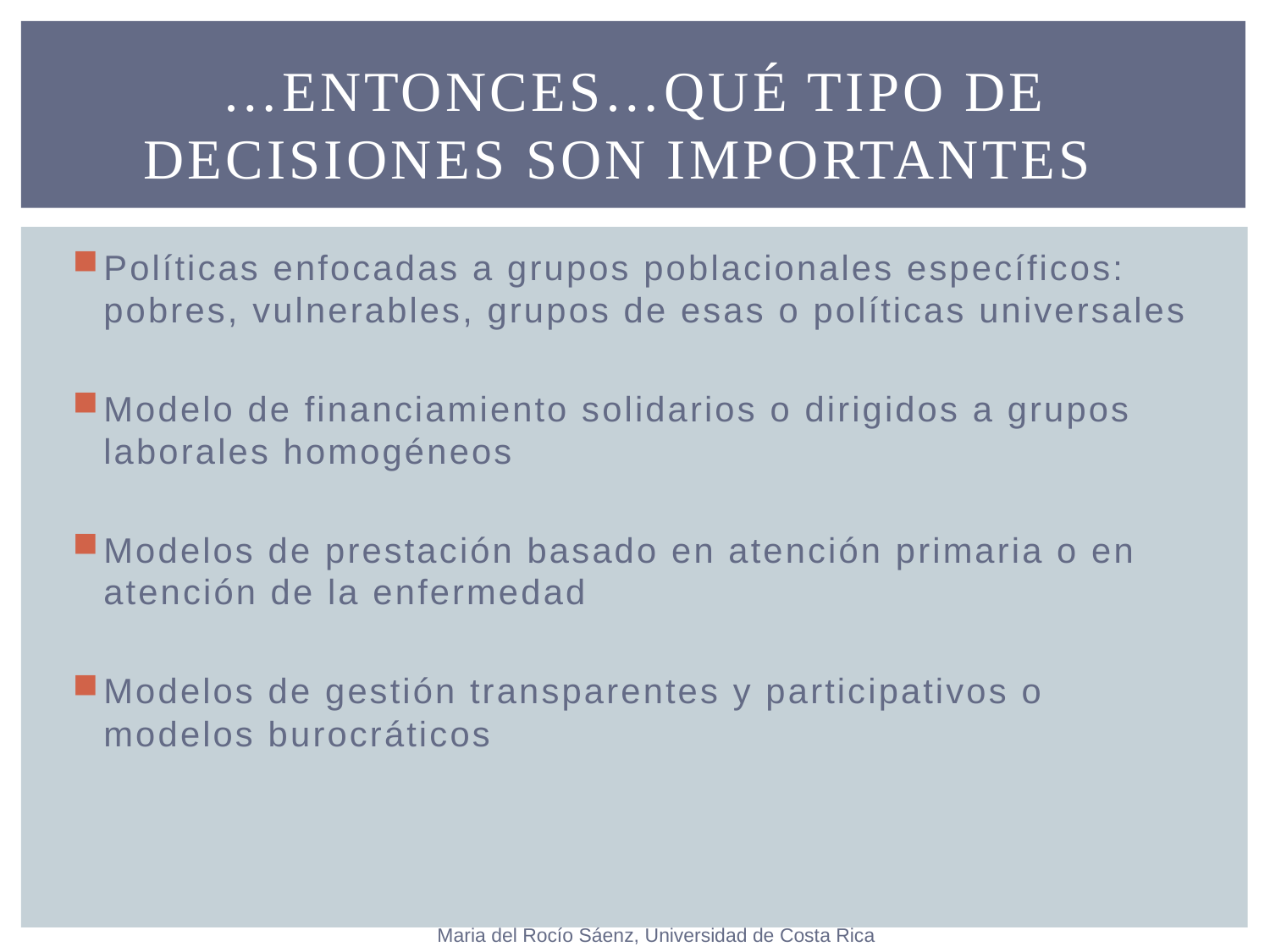

# …entonces…qué tipo de decisiones son importantes
Políticas enfocadas a grupos poblacionales específicos: pobres, vulnerables, grupos de esas o políticas universales

Modelo de financiamiento solidarios o dirigidos a grupos laborales homogéneos

Modelos de prestación basado en atención primaria o en atención de la enfermedad

Modelos de gestión transparentes y participativos o modelos burocráticos

Maria del Rocío Sáenz, Universidad de Costa Rica